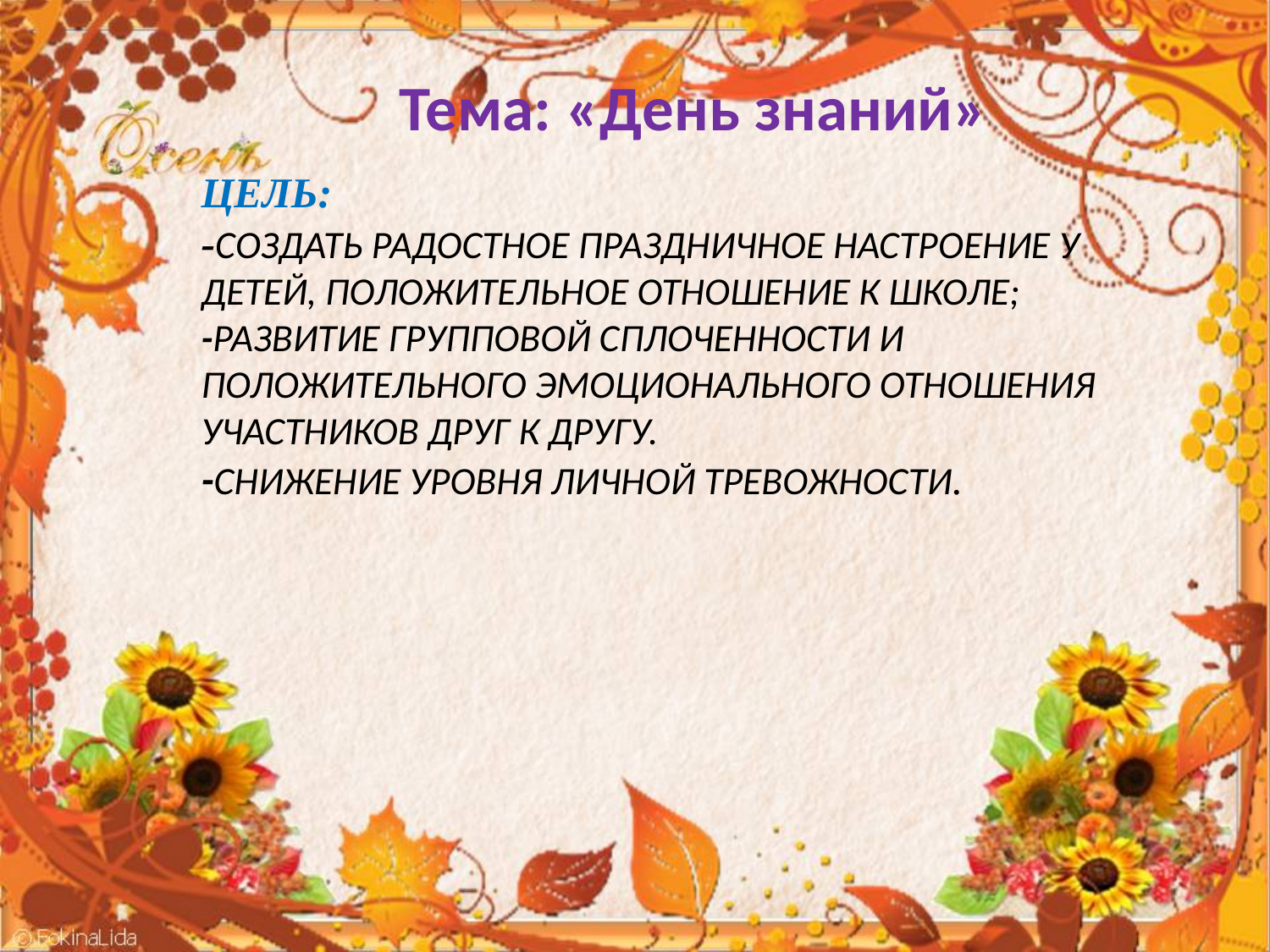

Тема: «День знаний»

# Цель: -создать радостное праздничное настроение у детей, положительное отношение к школе; -Развитие групповой сплоченности и положительного эмоционального отношения участников друг к другу. -снижение уровня личной тревожности.